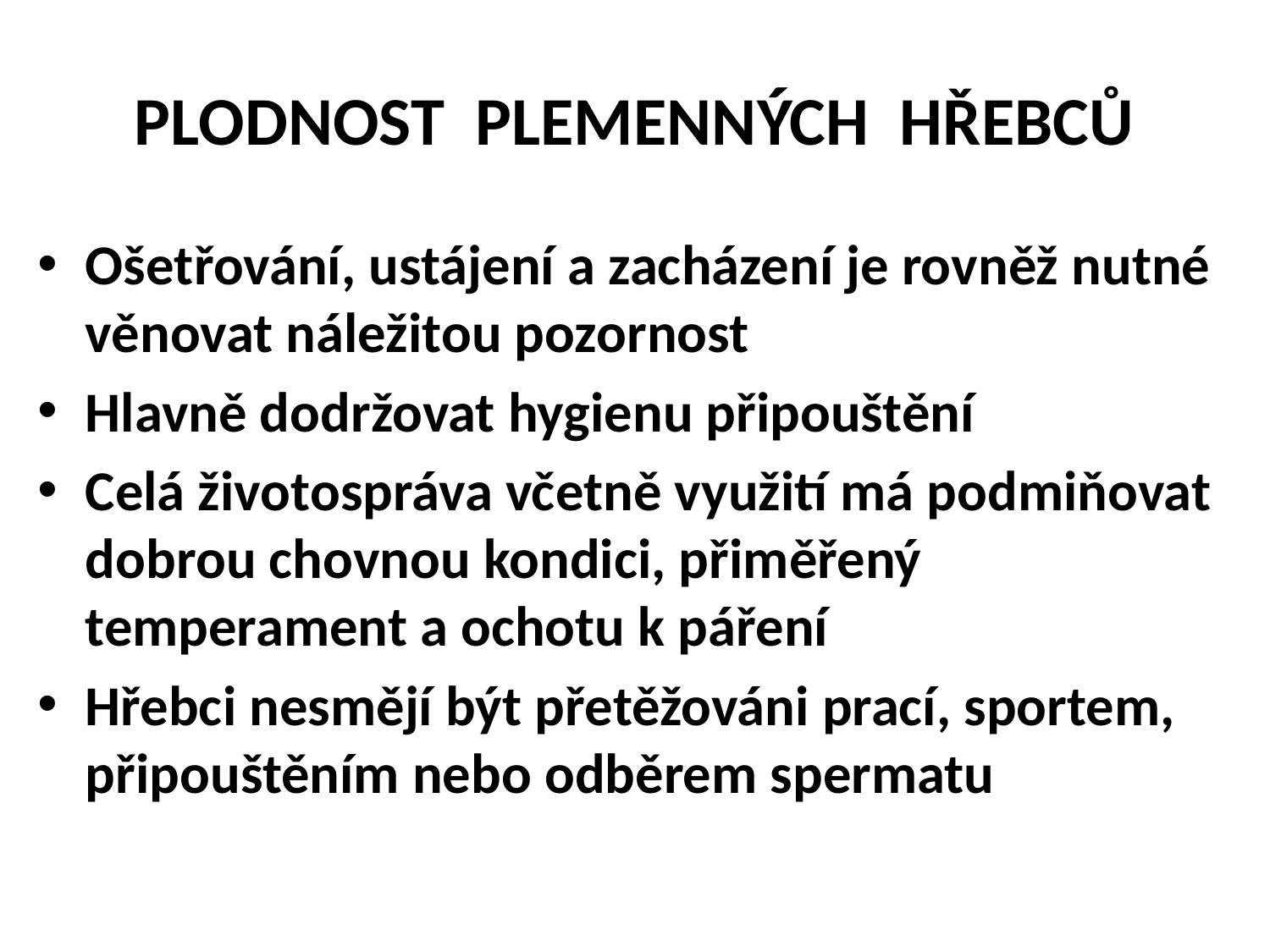

# PLODNOST  PLEMENNÝCH  HŘEBCŮ
Ošetřování, ustájení a zacházení je rovněž nutné věnovat náležitou pozornost
Hlavně dodržovat hygienu připouštění
Celá životospráva včetně využití má podmiňovat dobrou chovnou kondici, přiměřený temperament a ochotu k páření
Hřebci nesmějí být přetěžováni prací, sportem, připouštěním nebo odběrem spermatu